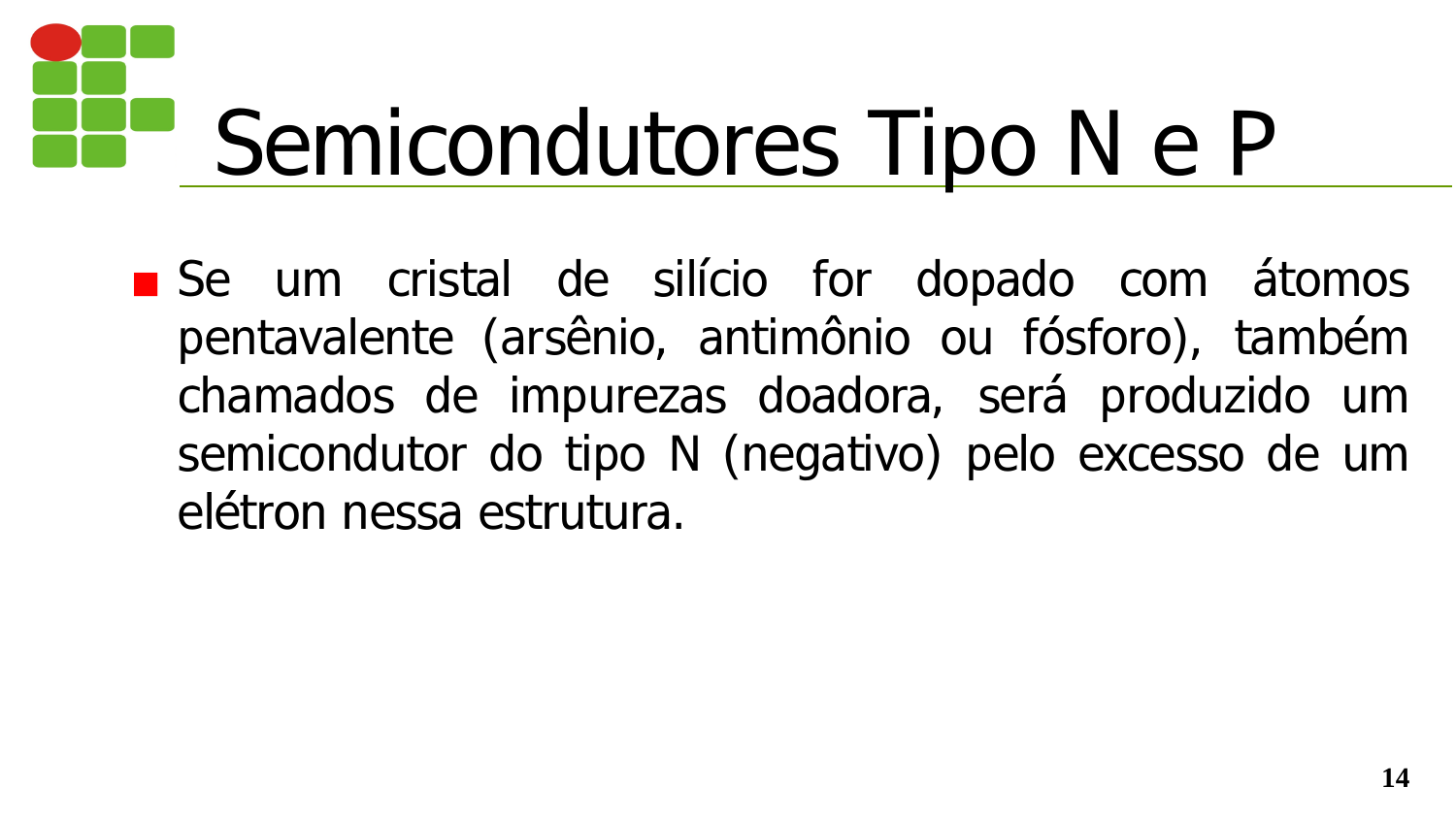

# Semicondutores Tipo N e P
Se um cristal de silício for dopado com átomos pentavalente (arsênio, antimônio ou fósforo), também chamados de impurezas doadora, será produzido um semicondutor do tipo N (negativo) pelo excesso de um elétron nessa estrutura.

14